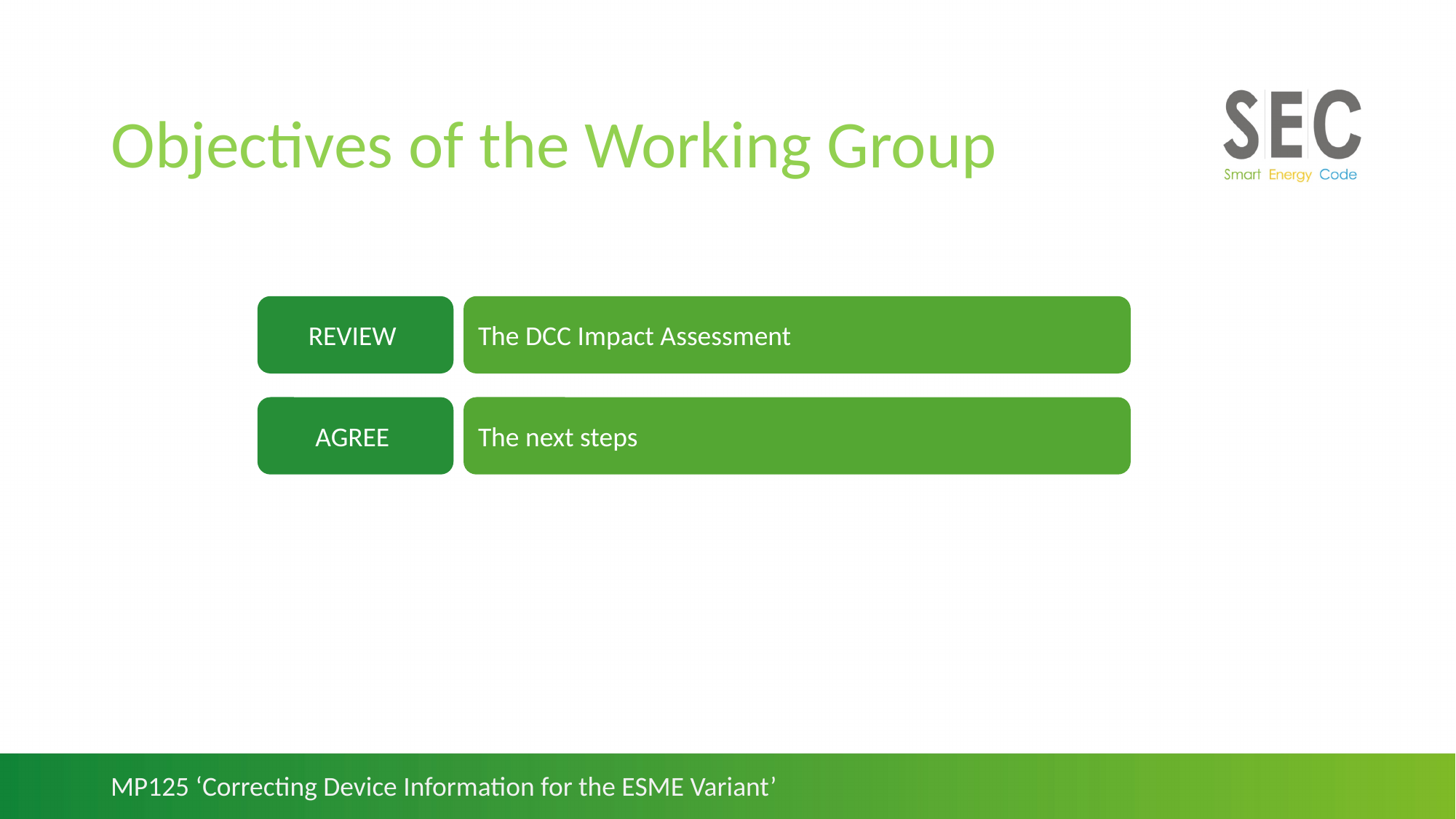

# Objectives of the Working Group
REVIEW
The DCC Impact Assessment
AGREE
The next steps
MP125 ‘Correcting Device Information for the ESME Variant’